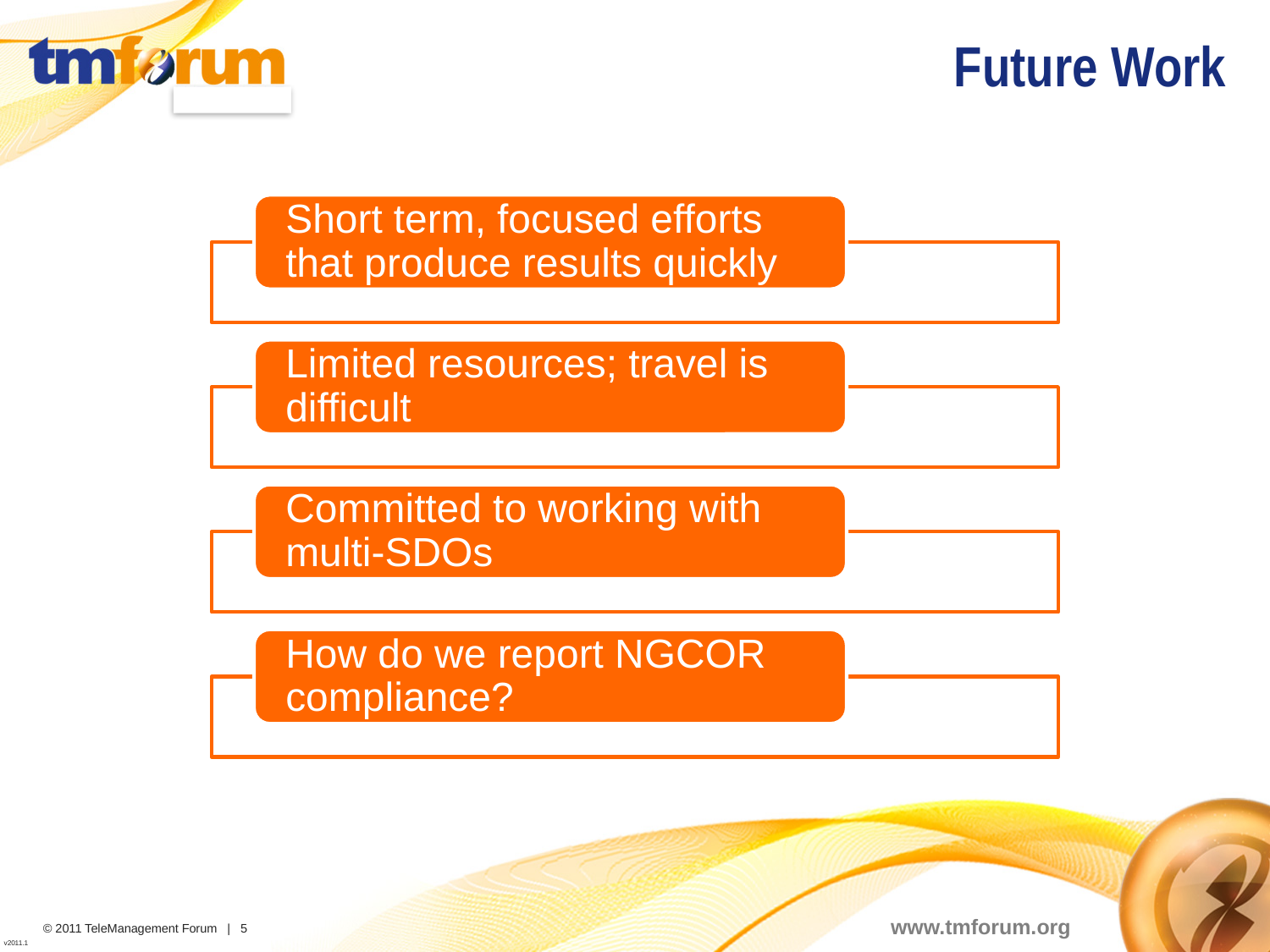

# Future Work
Short term, focused efforts that produce results quickly
Limited resources; travel is difficult
Committed to working with multi-SDOs
How do we report NGCOR compliance?